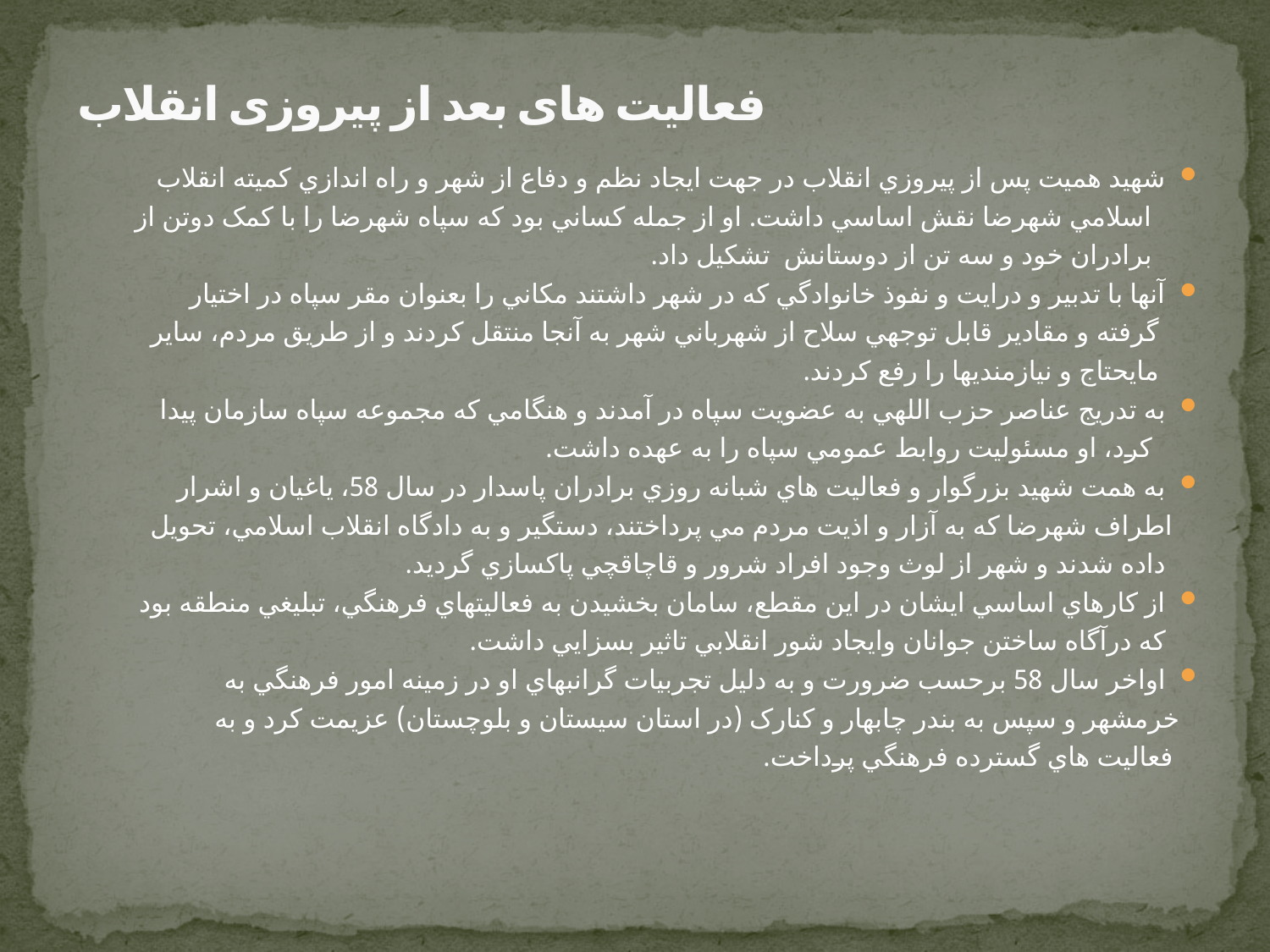

# فعالیت های بعد از پیروزی انقلاب

شهيد هميت پس از پيروزي انقلاب در جهت ايجاد نظم و دفاع از شهر و راه اندازي کميته انقلاب
      اسلامي شهرضا نقش اساسي داشت. او از جمله کساني بود که سپاه شهرضا را با کمک دوتن از
      برادران خود و سه تن از دوستانش  تشکيل داد.
آنها با تدبير و درايت و نفوذ خانوادگي که در شهر داشتند مکاني را بعنوان مقر سپاه در اختيار
     گرفته و مقادير قابل توجهي سلاح از شهرباني شهر به آنجا منتقل کردند و از طريق مردم، ساير
     مايحتاج و نيازمنديها را رفع کردند.
به تدريج عناصر حزب اللهي به عضويت سپاه در آمدند و هنگامي که مجموعه سپاه سازمان پيدا
      کرد، او مسئوليت روابط عمومي سپاه را به عهده داشت.
به همت شهيد بزرگوار و فعاليت هاي شبانه روزي برادران پاسدار در سال 58، ياغيان و اشرار
   اطراف شهرضا که به آزار و اذيت مردم مي پرداختند، دستگير و به دادگاه انقلاب اسلامي، تحويل
    داده شدند و شهر از لوث وجود افراد شرور و قاچاقچي پاکسازي گرديد.
از کارهاي اساسي ايشان در اين مقطع، سامان بخشيدن به فعاليتهاي فرهنگي، تبليغي منطقه بود
    که درآگاه ساختن جوانان وايجاد شور انقلابي تاثير بسزايي داشت.
اواخر سال 58 برحسب ضرورت و به دليل تجربيات گرانبهاي او در زمينه امور فرهنگي به
  خرمشهر و سپس به بندر چابهار و کنارک (در استان سيستان و بلوچستان) عزيمت کرد و به
   فعاليت هاي گسترده فرهنگي پرداخت.